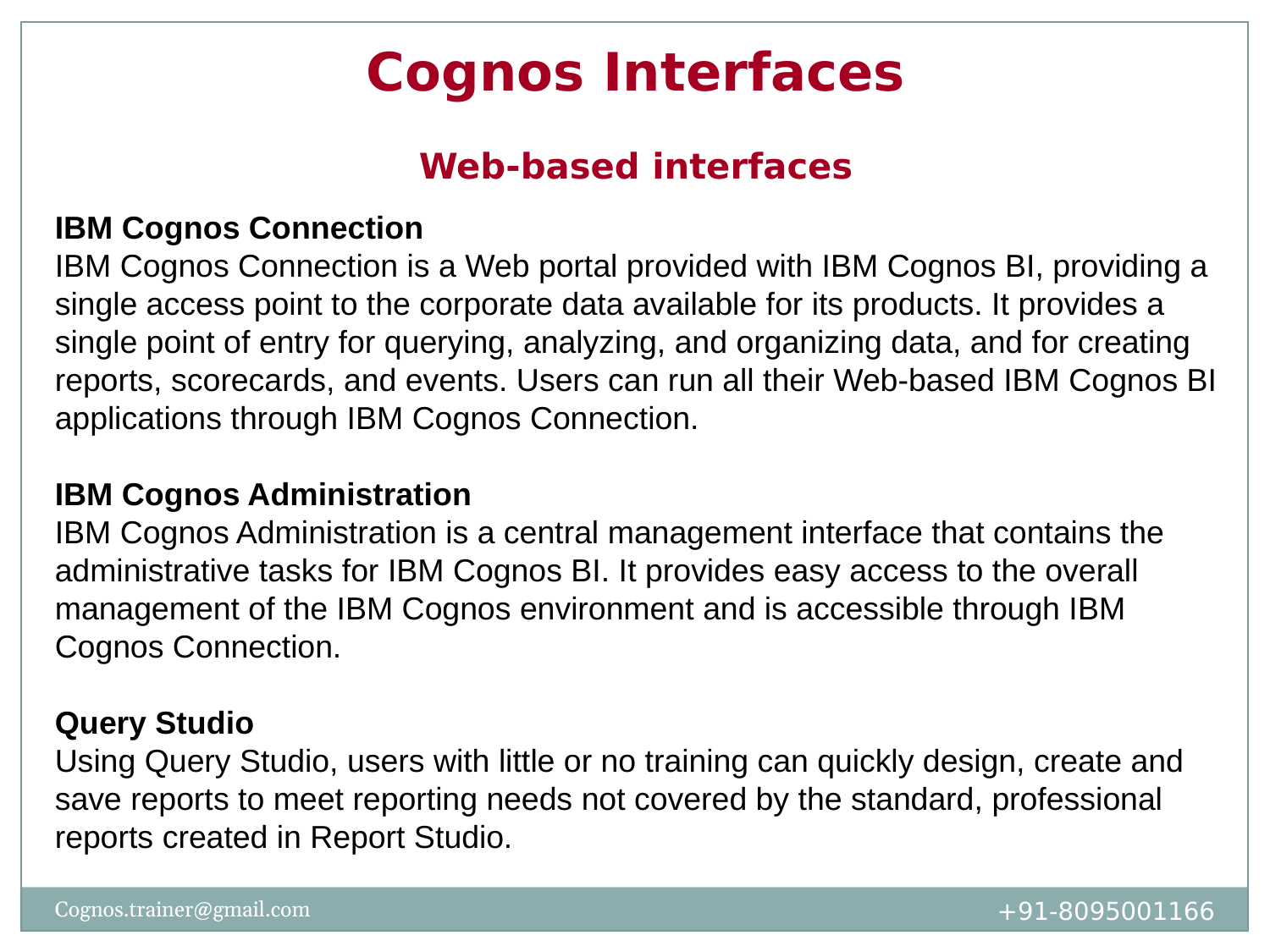

Cognos Interfaces

Web-based interfaces
IBM Cognos Connection
IBM Cognos Connection is a Web portal provided with IBM Cognos BI, providing a single access point to the corporate data available for its products. It provides a single point of entry for querying, analyzing, and organizing data, and for creating reports, scorecards, and events. Users can run all their Web-based IBM Cognos BI applications through IBM Cognos Connection.

IBM Cognos Administration
IBM Cognos Administration is a central management interface that contains the administrative tasks for IBM Cognos BI. It provides easy access to the overall management of the IBM Cognos environment and is accessible through IBM Cognos Connection.

Query Studio
Using Query Studio, users with little or no training can quickly design, create and save reports to meet reporting needs not covered by the standard, professional reports created in Report Studio.
+91-8095001166
Cognos.trainer@gmail.com